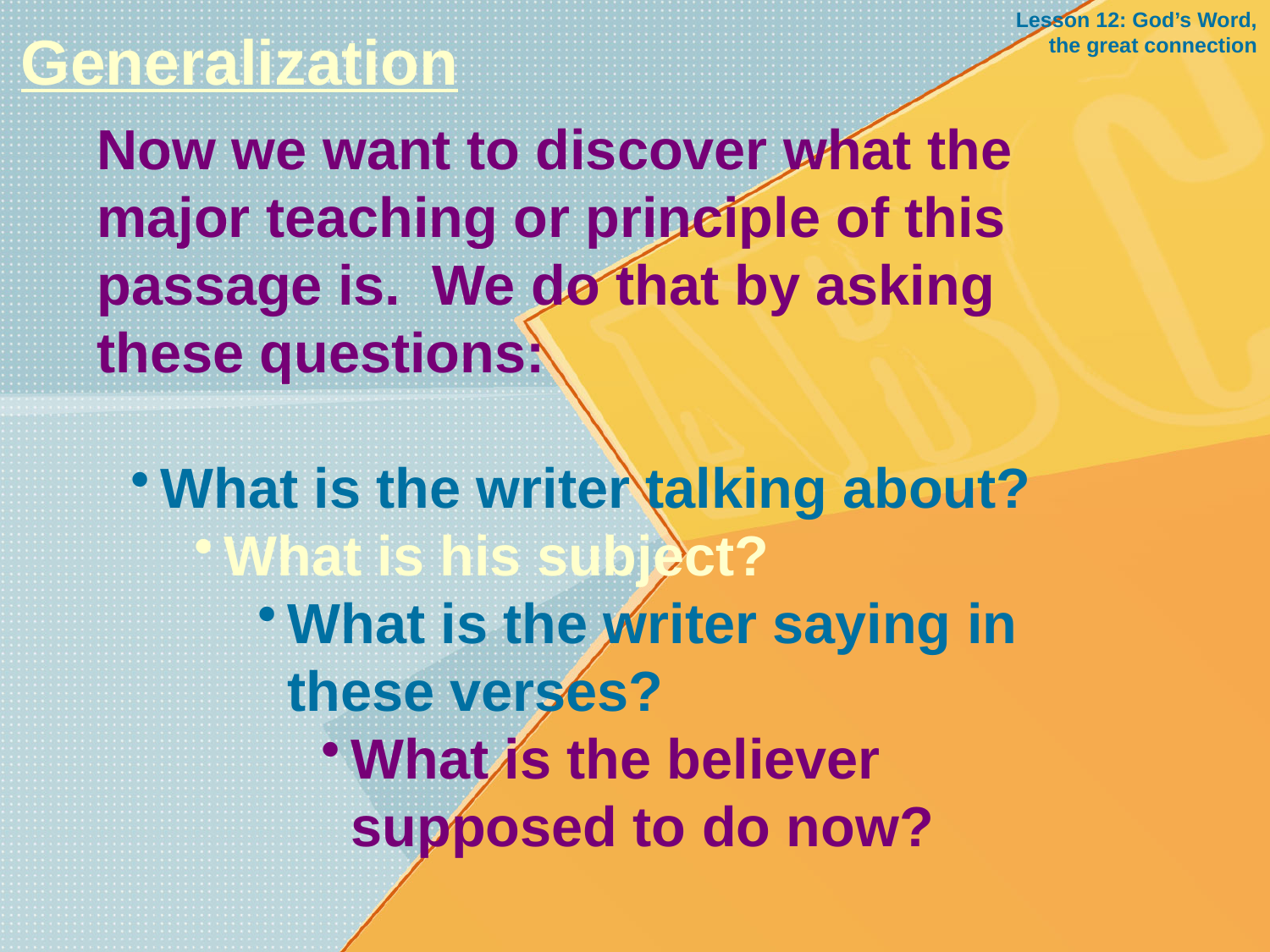

Lesson 12: God’s Word, the great connection
Generalization

Now we want to discover what the major teaching or principle of this passage is.  We do that by asking these questions:
What is the writer talking about?
What is his subject?
What is the writer saying in these verses?
What is the believer supposed to do now?